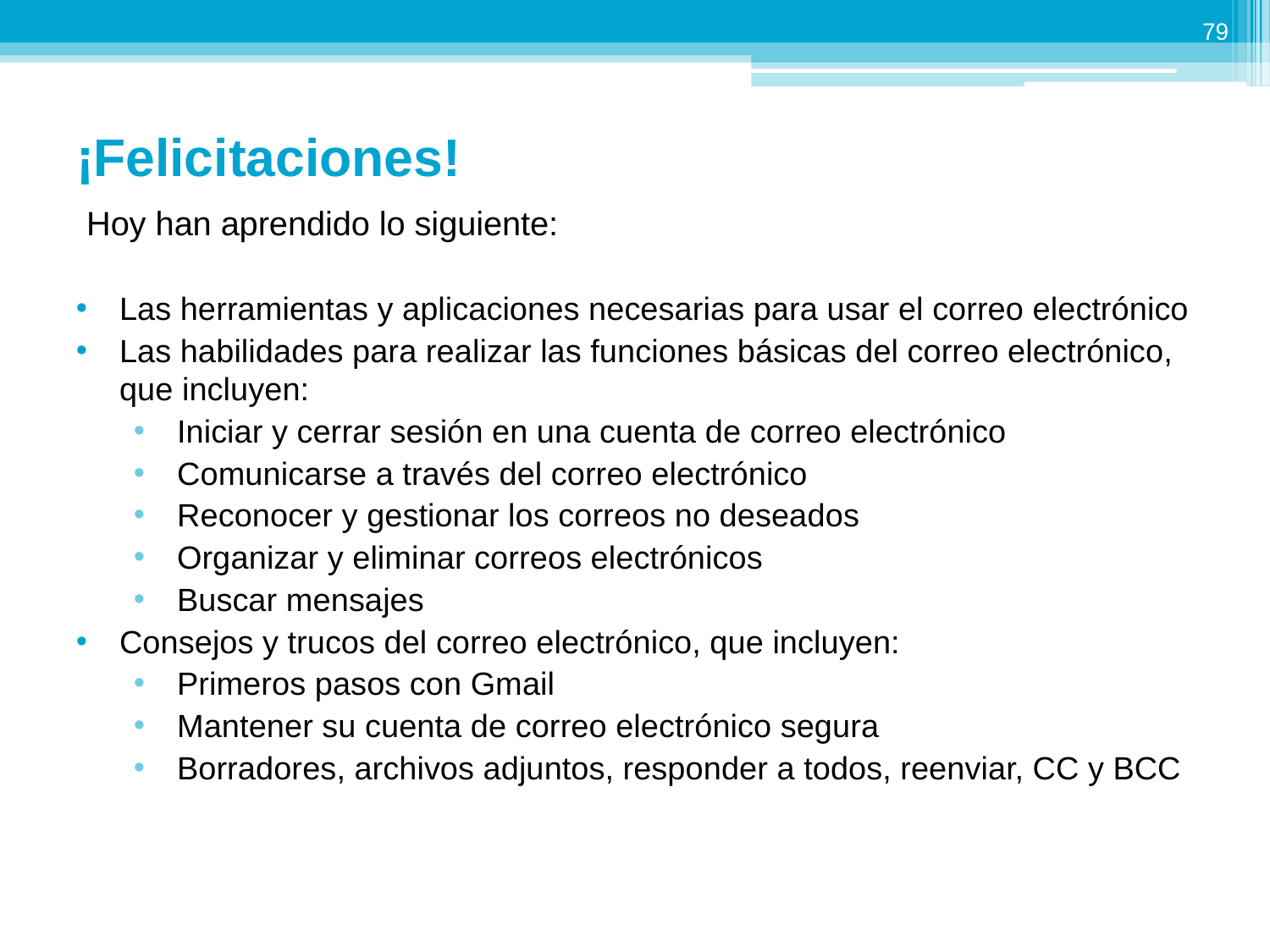

79
# ¡Felicitaciones!
Hoy han aprendido lo siguiente:

Las herramientas y aplicaciones necesarias para usar el correo electrónico
Las habilidades para realizar las funciones básicas del correo electrónico, que incluyen:
Iniciar y cerrar sesión en una cuenta de correo electrónico
Comunicarse a través del correo electrónico
Reconocer y gestionar los correos no deseados
Organizar y eliminar correos electrónicos
Buscar mensajes
Consejos y trucos del correo electrónico, que incluyen:
Primeros pasos con Gmail
Mantener su cuenta de correo electrónico segura
Borradores, archivos adjuntos, responder a todos, reenviar, CC y BCC